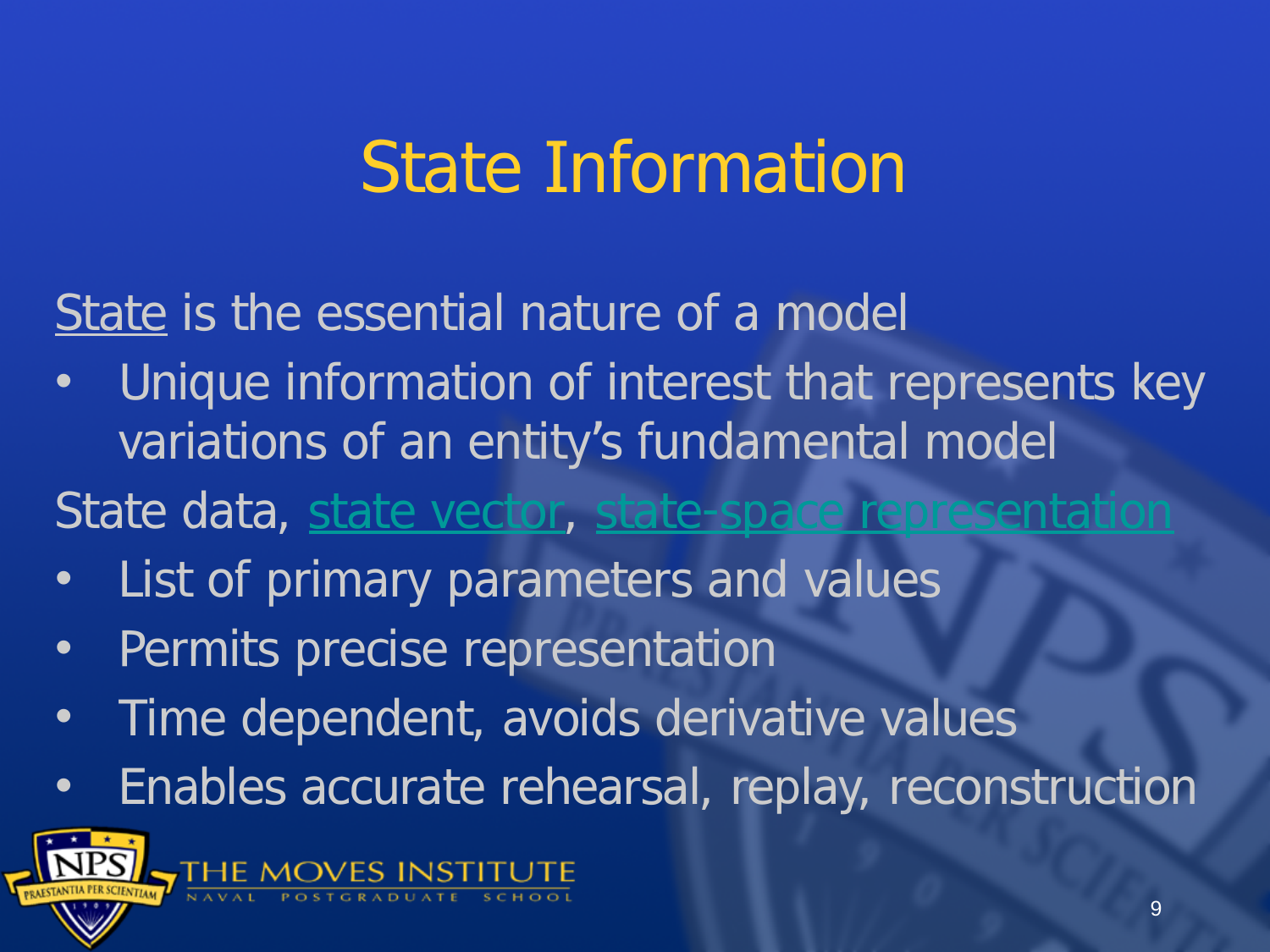

# State Information
State is the essential nature of a model
Unique information of interest that represents key variations of an entity’s fundamental model
State data, state vector, state-space representation
List of primary parameters and values
Permits precise representation
Time dependent, avoids derivative values
Enables accurate rehearsal, replay, reconstruction
9